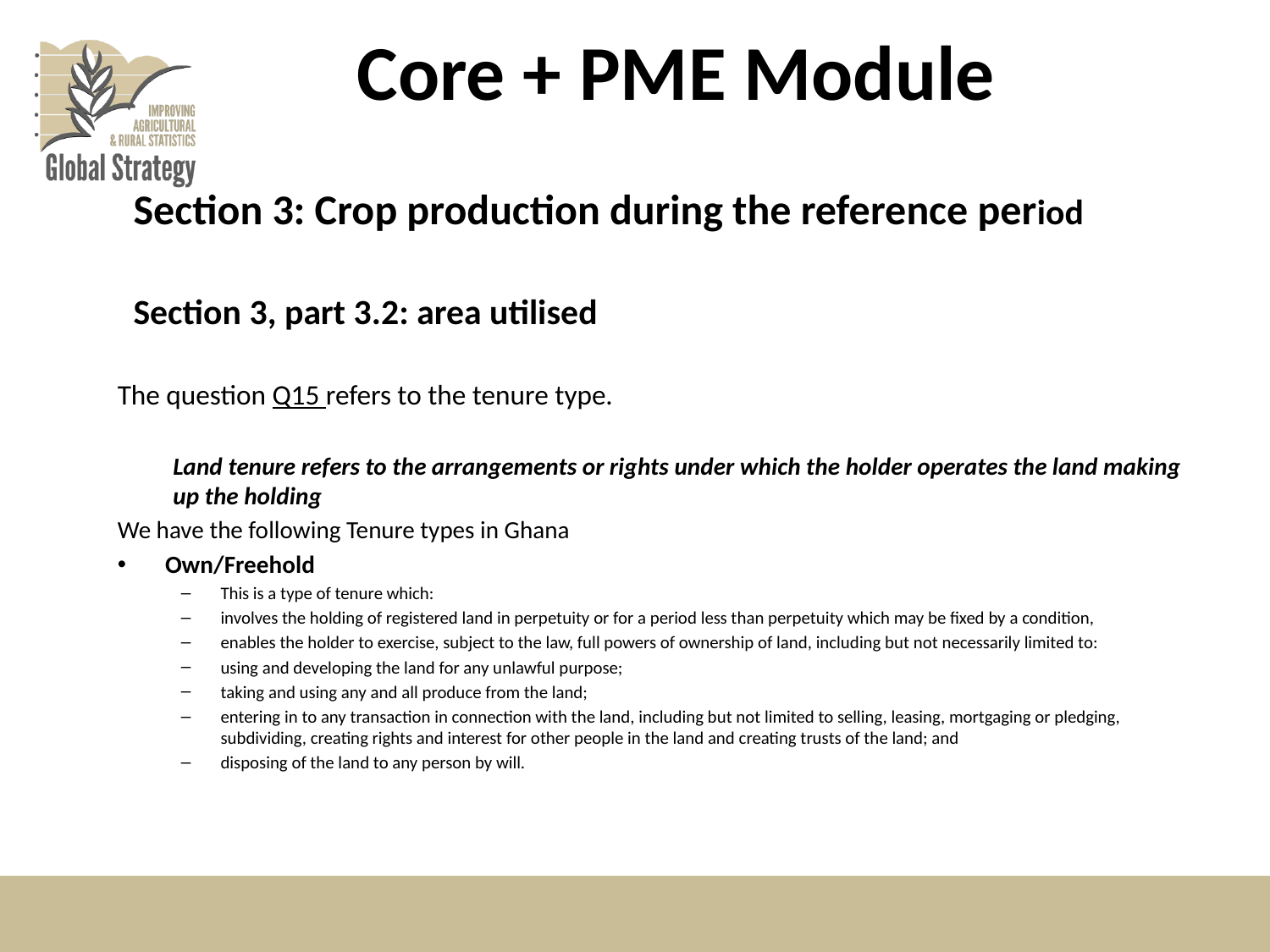

# Core + PME Module
Section 3: Crop production during the reference period

Section 3, part 3.2: area utilised

The question Q15 refers to the tenure type.

Land tenure refers to the arrangements or rights under which the holder operates the land making up the holding
We have the following Tenure types in Ghana
Own/Freehold
This is a type of tenure which:
involves the holding of registered land in perpetuity or for a period less than perpetuity which may be fixed by a condition,
enables the holder to exercise, subject to the law, full powers of ownership of land, including but not necessarily limited to:
using and developing the land for any unlawful purpose;
taking and using any and all produce from the land;
entering in to any transaction in connection with the land, including but not limited to selling, leasing, mortgaging or pledging, subdividing, creating rights and interest for other people in the land and creating trusts of the land; and
disposing of the land to any person by will.